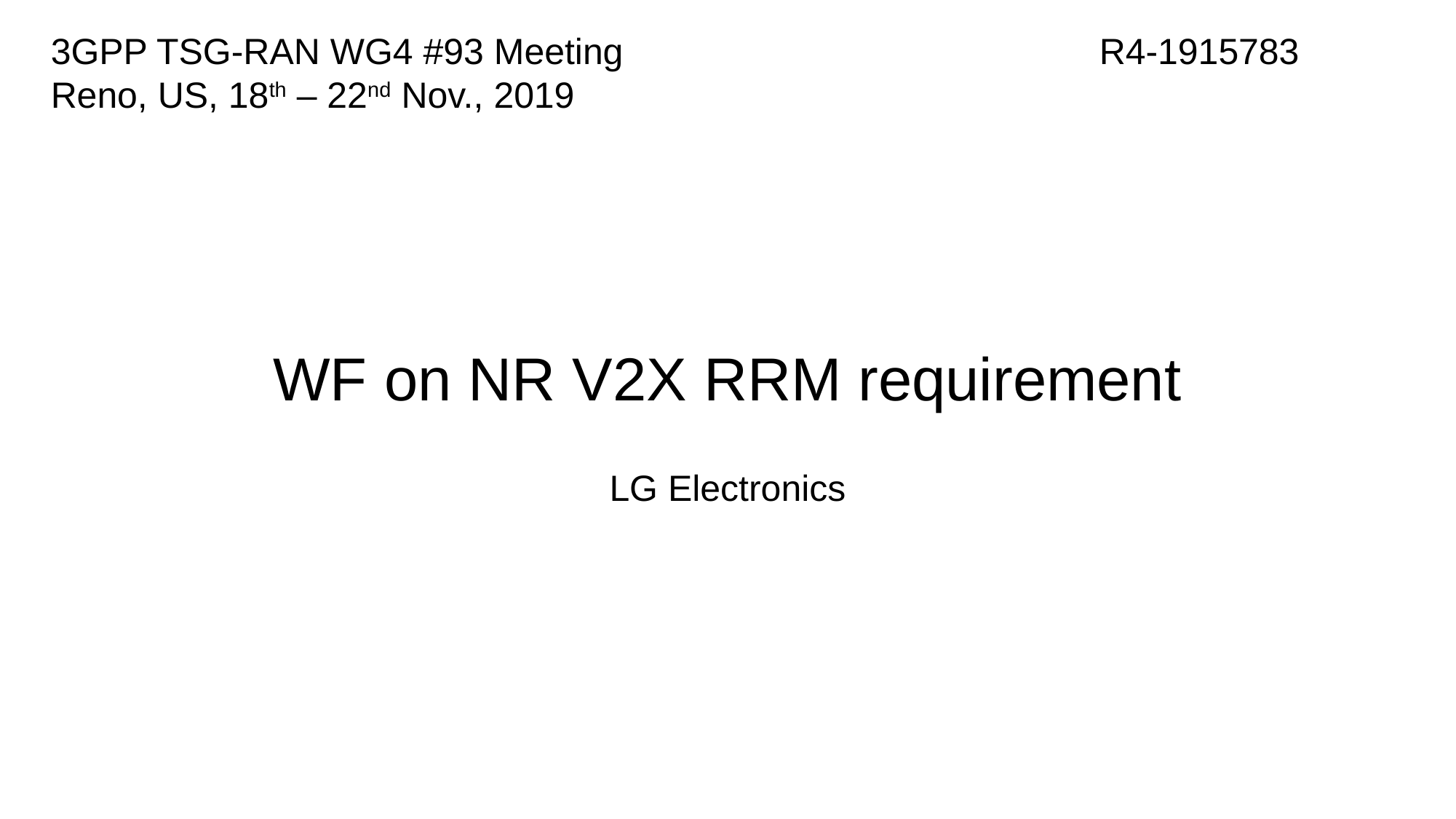

3GPP TSG-RAN WG4 #93 Meeting
Reno, US, 18th – 22nd Nov., 2019
R4-1915783
# WF on NR V2X RRM requirement
LG Electronics